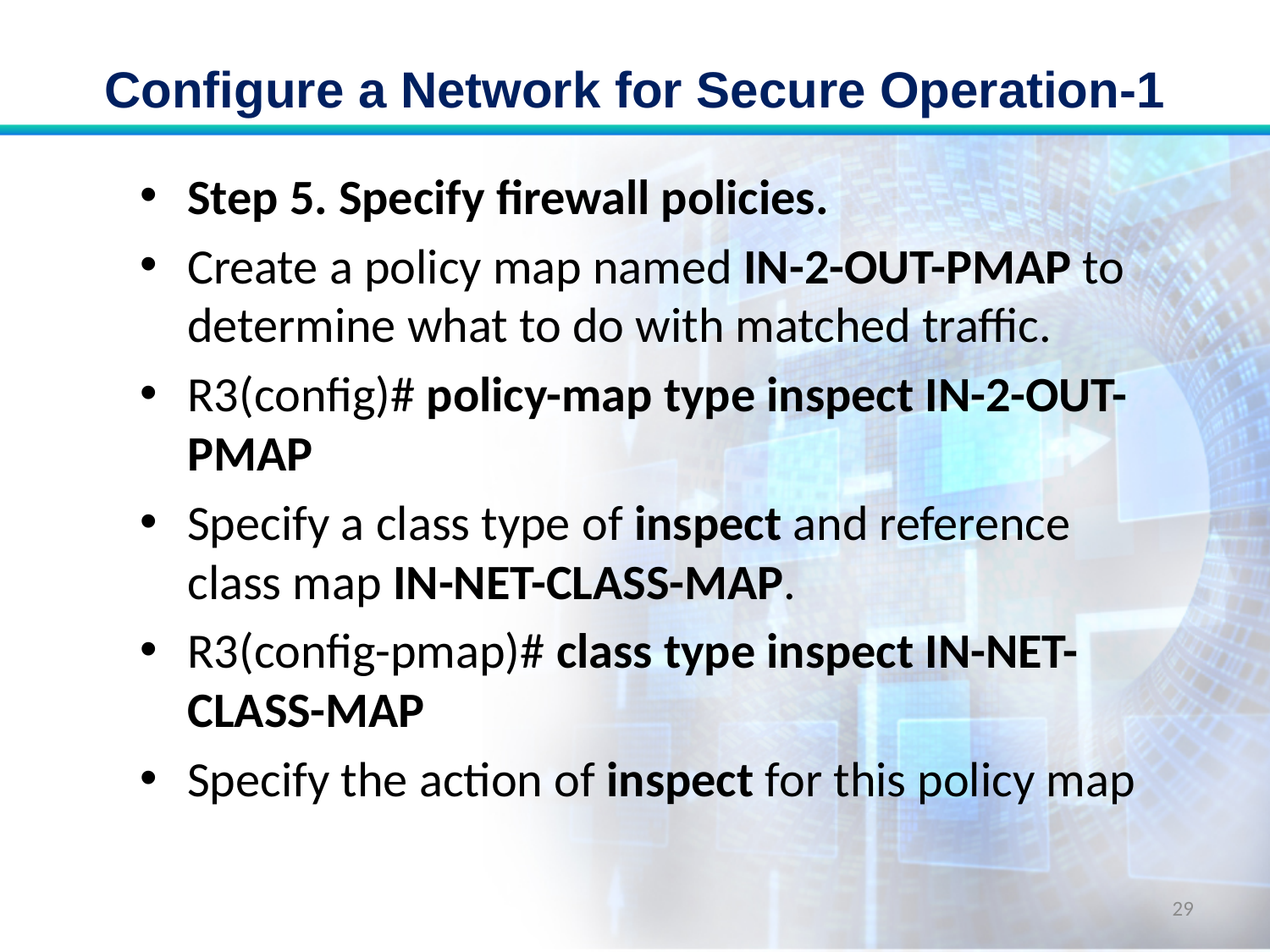

# Configure a Network for Secure Operation-1
Step 5. Specify firewall policies.
Create a policy map named IN-2-OUT-PMAP to determine what to do with matched traffic.
R3(config)# policy-map type inspect IN-2-OUT-PMAP
Specify a class type of inspect and reference class map IN-NET-CLASS-MAP.
R3(config-pmap)# class type inspect IN-NET-CLASS-MAP
Specify the action of inspect for this policy map
29